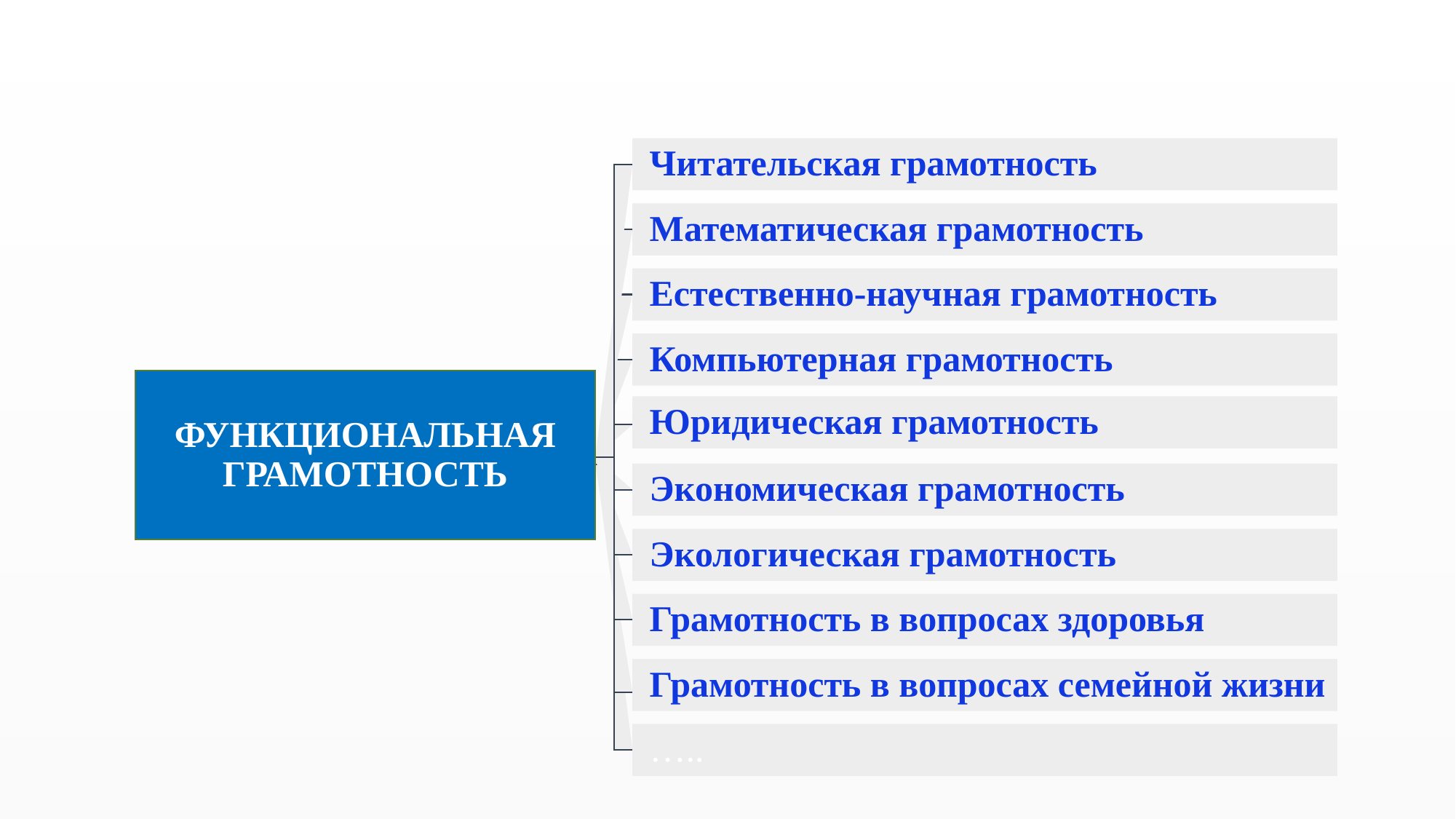

Читательская грамотность

Математическая грамотность

ФУНКЦИОНАЛЬНАЯ ГРАМОТНОСТЬ
Естественно-научная грамотность

Компьютерная грамотность

Юридическая грамотность

Экономическая грамотность

Экологическая грамотность
Грамотность в вопросах здоровья
Грамотность в вопросах семейной жизни
…..